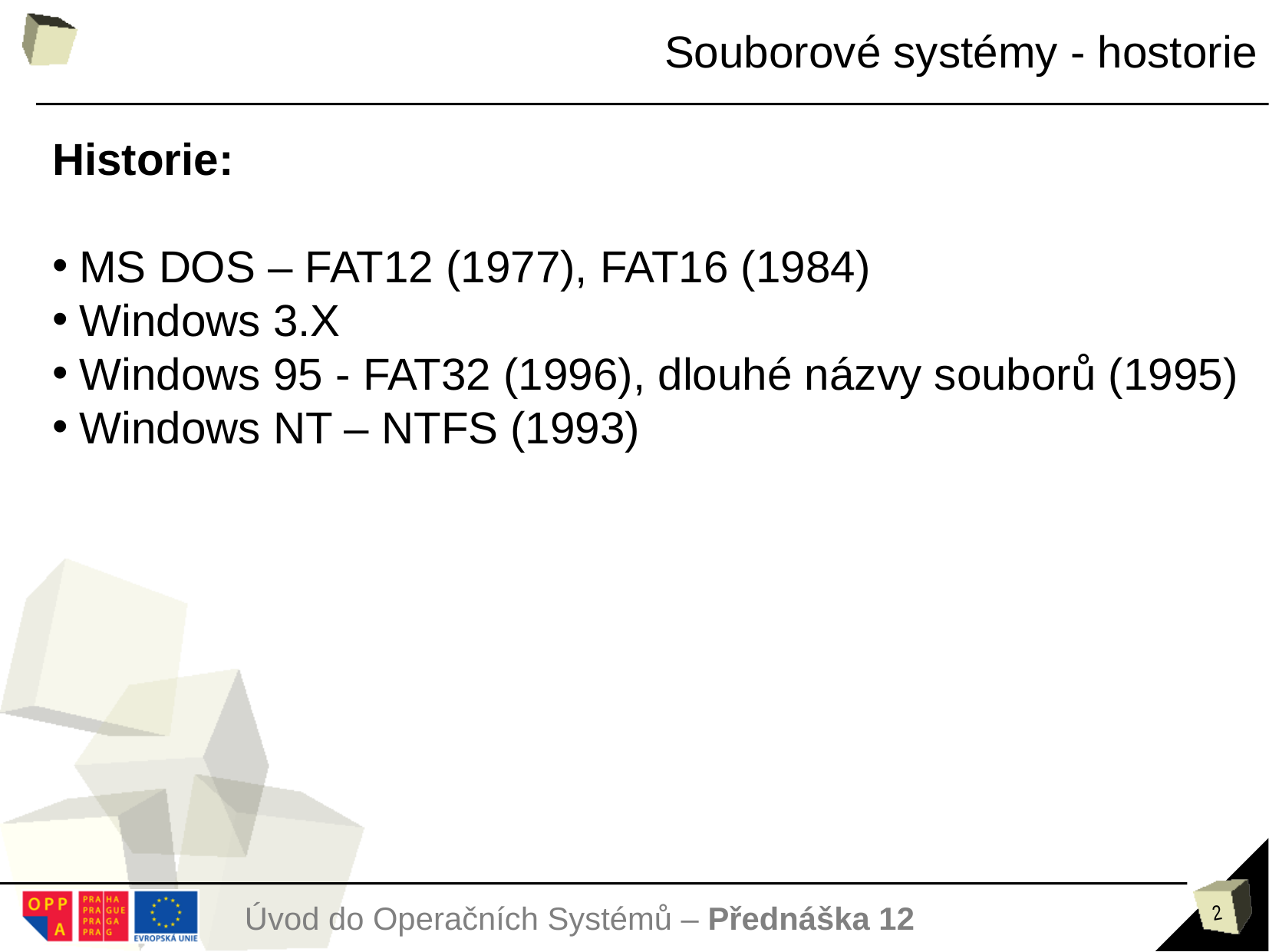

Souborové systémy - hostorie

Historie:

MS DOS – FAT12 (1977), FAT16 (1984)
Windows 3.X
Windows 95 - FAT32 (1996), dlouhé názvy souborů (1995)
Windows NT – NTFS (1993)